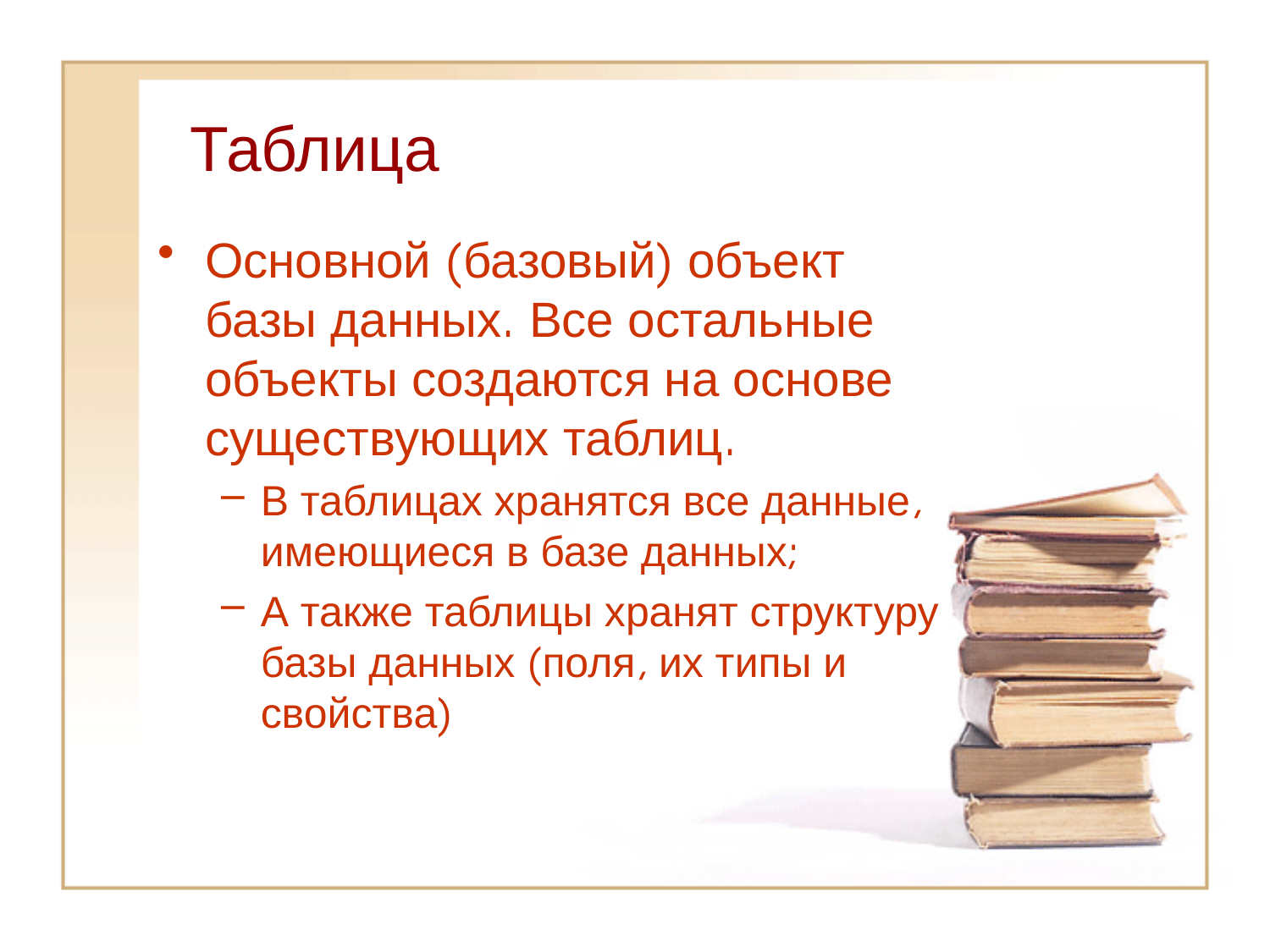

# Таблица
Основной (базовый) объект базы данных. Все остальные объекты создаются на основе существующих таблиц.
В таблицах хранятся все данные, имеющиеся в базе данных;
А также таблицы хранят структуру базы данных (поля, их типы и свойства)